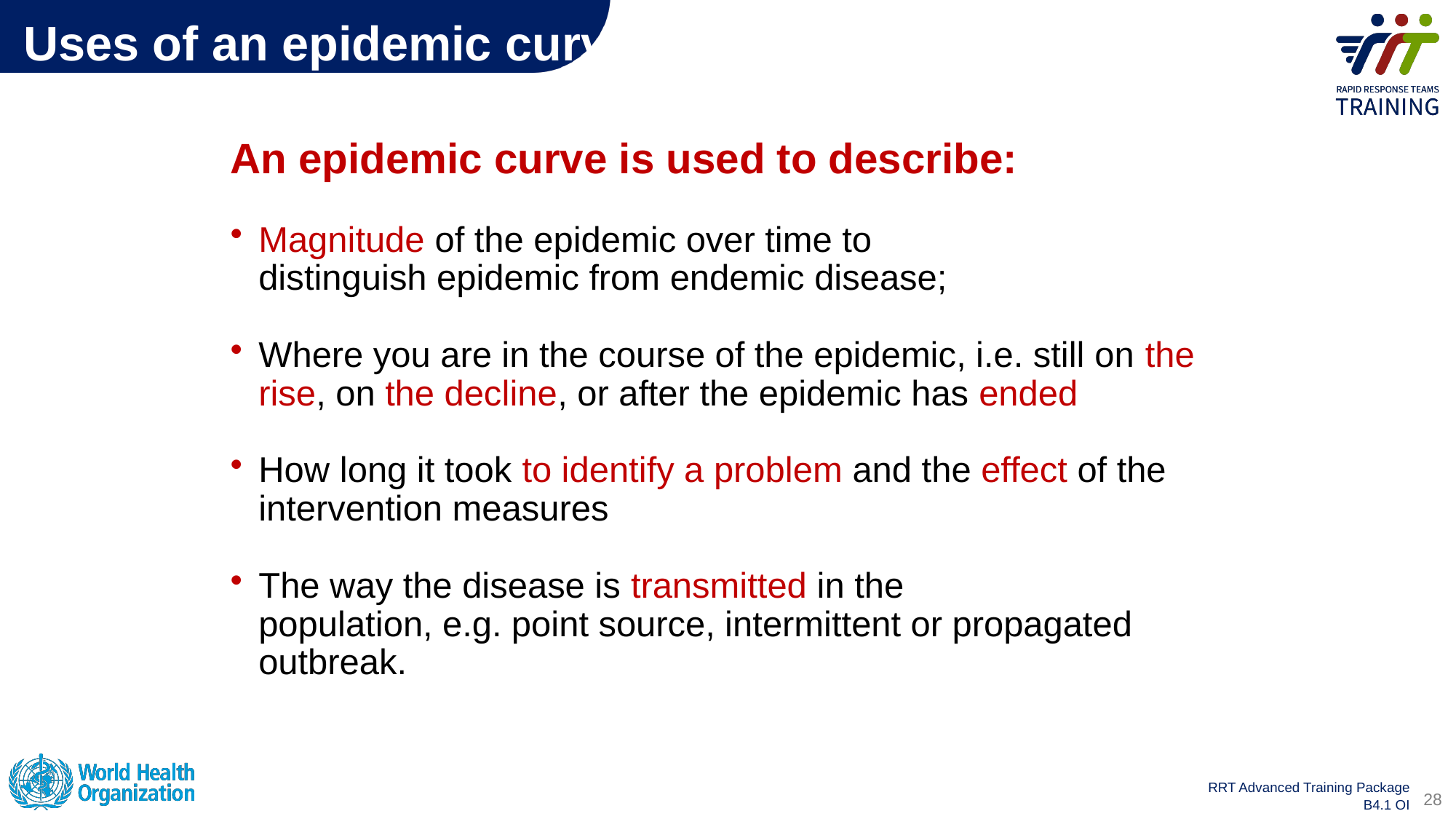

Uses of an epidemic curve
An epidemic curve is used to describe:

Magnitude of the epidemic over time to  distinguish epidemic from endemic disease;

Where you are in the course of the epidemic, i.e. still on the rise, on the decline, or after the epidemic has ended

How long it took to identify a problem and the effect of the intervention measures

The way the disease is transmitted in the population, e.g. point source, intermittent or propagated outbreak.